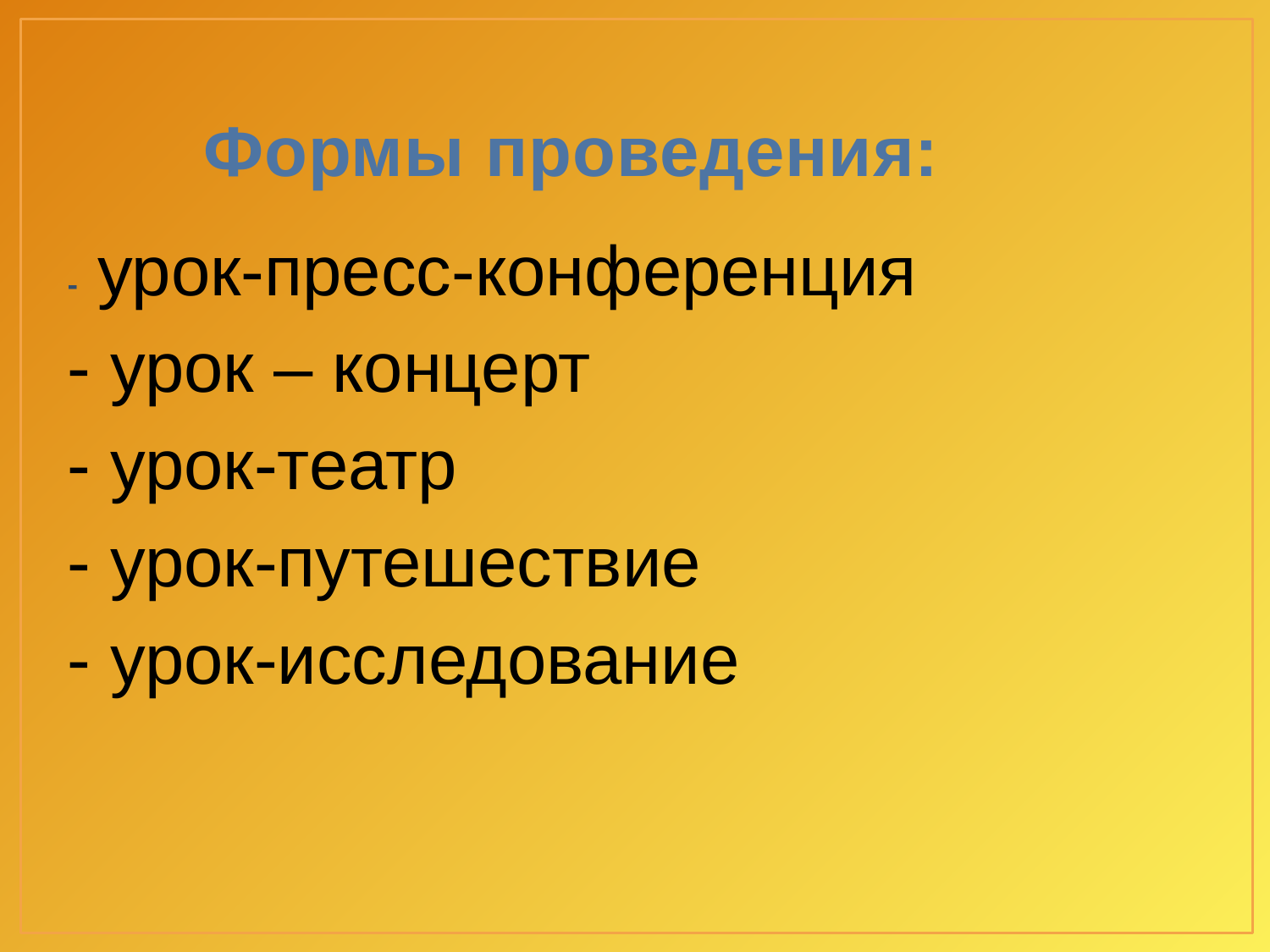

Формы проведения:
- урок-пресс-конференция
- урок – концерт
- урок-театр
- урок-путешествие
- урок-исследование